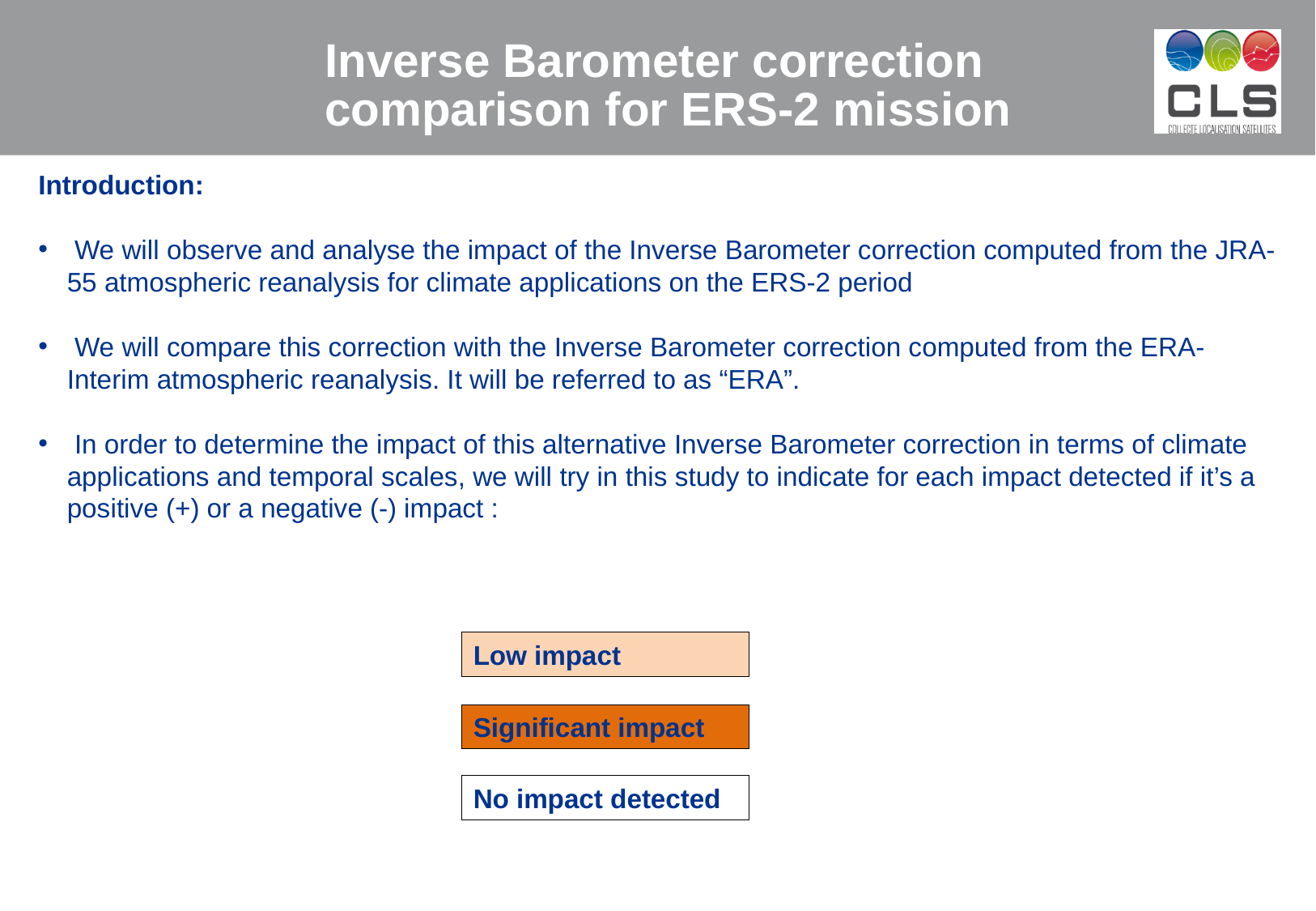

Inverse Barometer correction comparison for ERS-2 mission
Introduction:

 We will observe and analyse the impact of the Inverse Barometer correction computed from the JRA-55 atmospheric reanalysis for climate applications on the ERS-2 period

 We will compare this correction with the Inverse Barometer correction computed from the ERA-Interim atmospheric reanalysis. It will be referred to as “ERA”.

 In order to determine the impact of this alternative Inverse Barometer correction in terms of climate applications and temporal scales, we will try in this study to indicate for each impact detected if it’s a positive (+) or a negative (-) impact :

Low impact
Significant impact
No impact detected